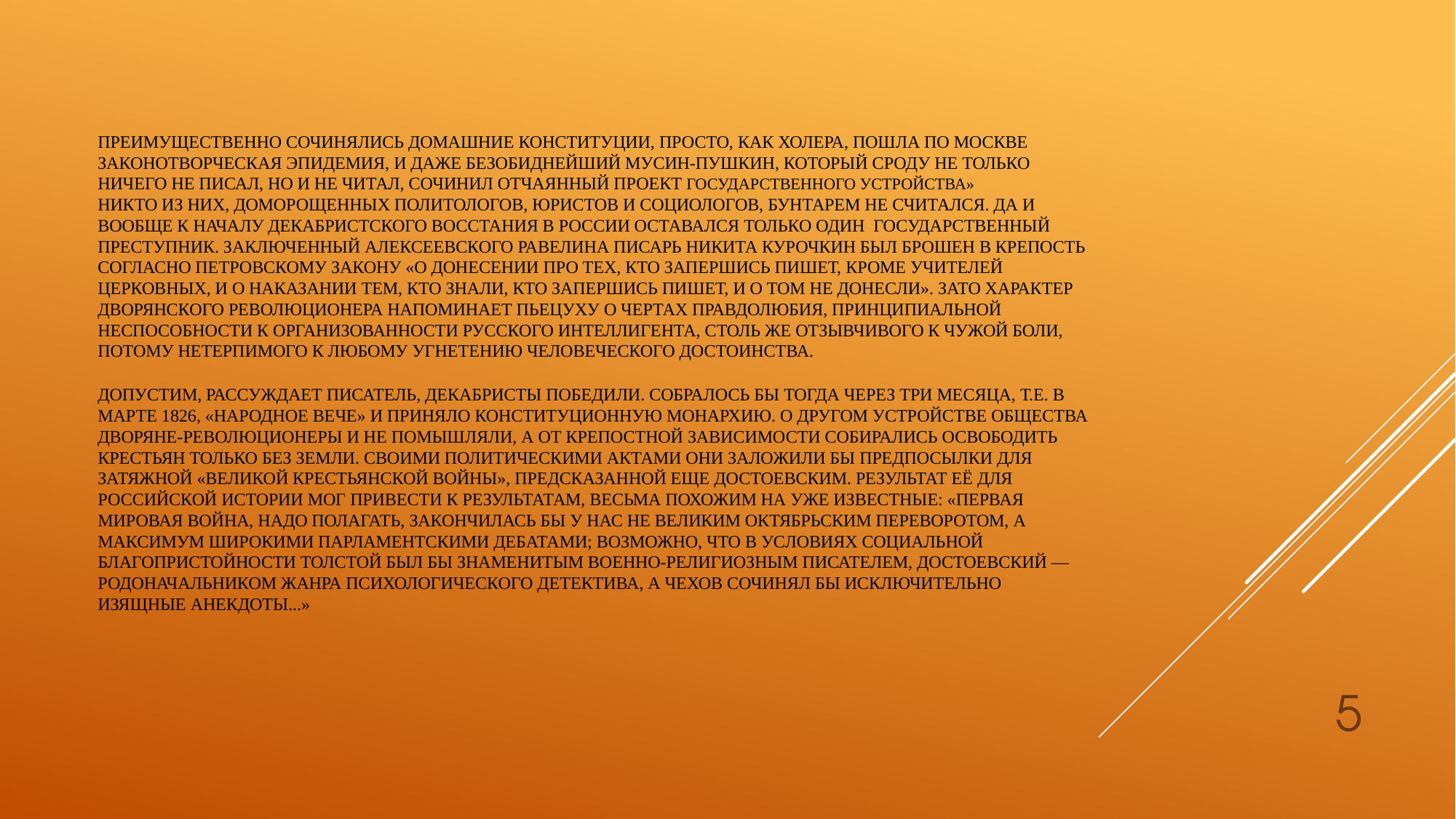

# Преимущественно сочинялись домашние конституции, просто, как холера, пошла по Москве законотворческая эпидемия, и даже безобиднейший Мусин-Пушкин, который сроду не только ничего не писал, но и не читал, сочинил отчаянный проект государственного устройства» Никто из них, доморощенных политологов, юристов и социологов, бунтарем не считался. Да и вообще к началу декабристского восстания в России оставался только один  государственный преступник. Заключенный Алексеевского равелина писарь Никита Курочкин был брошен в крепость согласно Петровскому закону «О донесении про тех, кто запершись пишет, кроме учителей церковных, и о наказании тем, кто знали, кто запершись пишет, и о том не донесли». Зато характер дворянского революционера напоминает Пьецуху о чертах правдолюбия, принципиальной неспособности к организованности русского интеллигента, столь же отзывчивого к чужой боли, потому нетерпимого к любому угнетению человеческого достоинства. Допустим, рассуждает писатель, декабристы победили. Собралось бы тогда через три месяца, т.е. в марте 1826, «Народное вече» и приняло конституционную монархию. О другом устройстве общества дворяне-революционеры и не помышляли, а от крепостной зависимости собирались освободить крестьян только без земли. Своими политическими актами они заложили бы предпосылки для затяжной «Великой крестьянской войны», предсказанной еще Достоевским. Результат её для российской истории мог привести к результатам, весьма похожим на уже известные: «Первая мировая война, надо полагать, закончилась бы у нас не Великим октябрьским переворотом, а максимум широкими парламентскими дебатами; возможно, что в условиях социальной благопристойности Толстой был бы знаменитым военно-религиозным писателем, Достоевский — родоначальником жанра психологического детектива, а Чехов сочинял бы исключительно изящные анекдоты...»
5